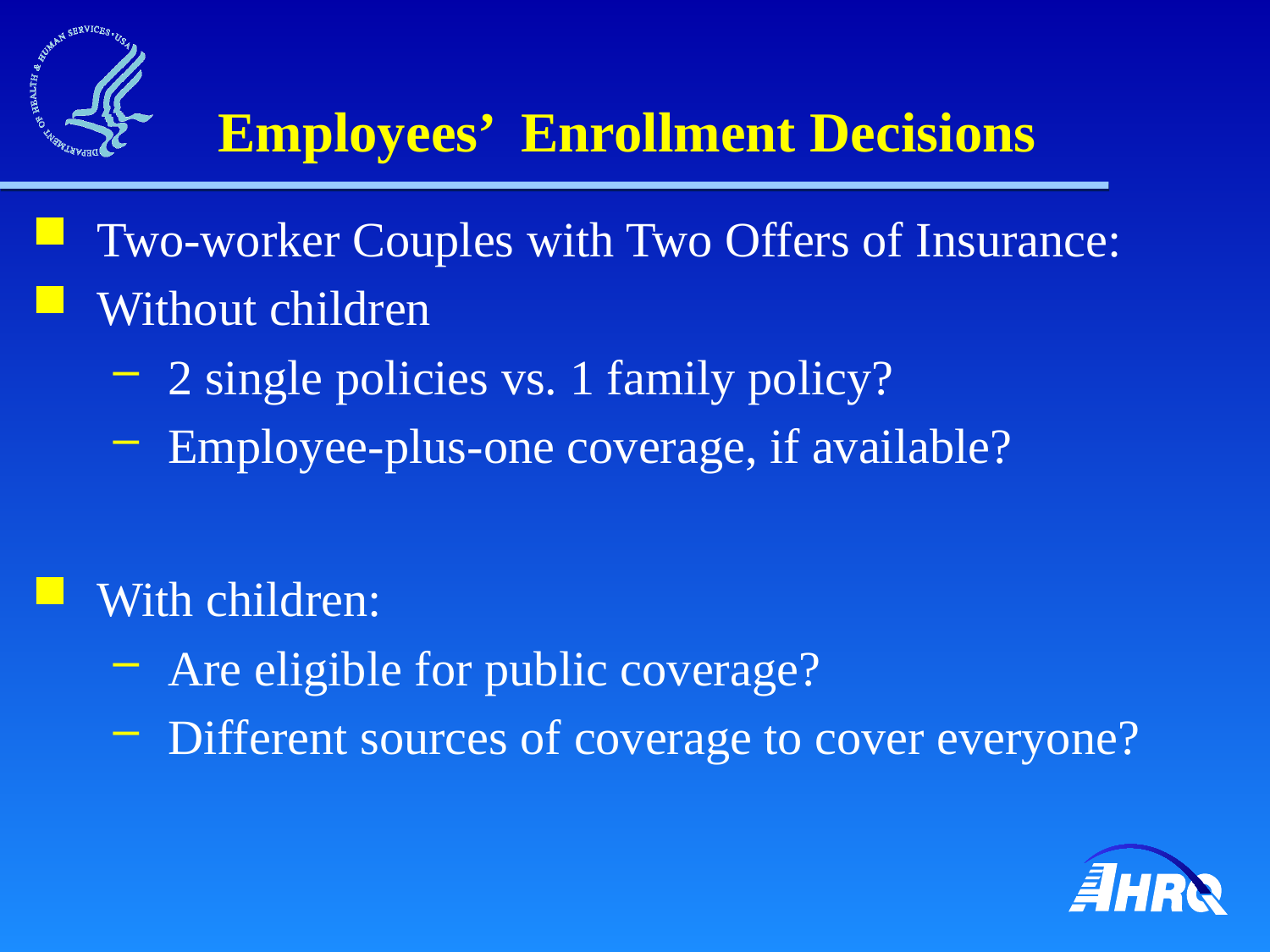

# Employees’  Enrollment Decisions
Two-worker Couples with Two Offers of Insurance:
Without children
2 single policies vs. 1 family policy?
Employee-plus-one coverage, if available?

With children:
Are eligible for public coverage?
Different sources of coverage to cover everyone?